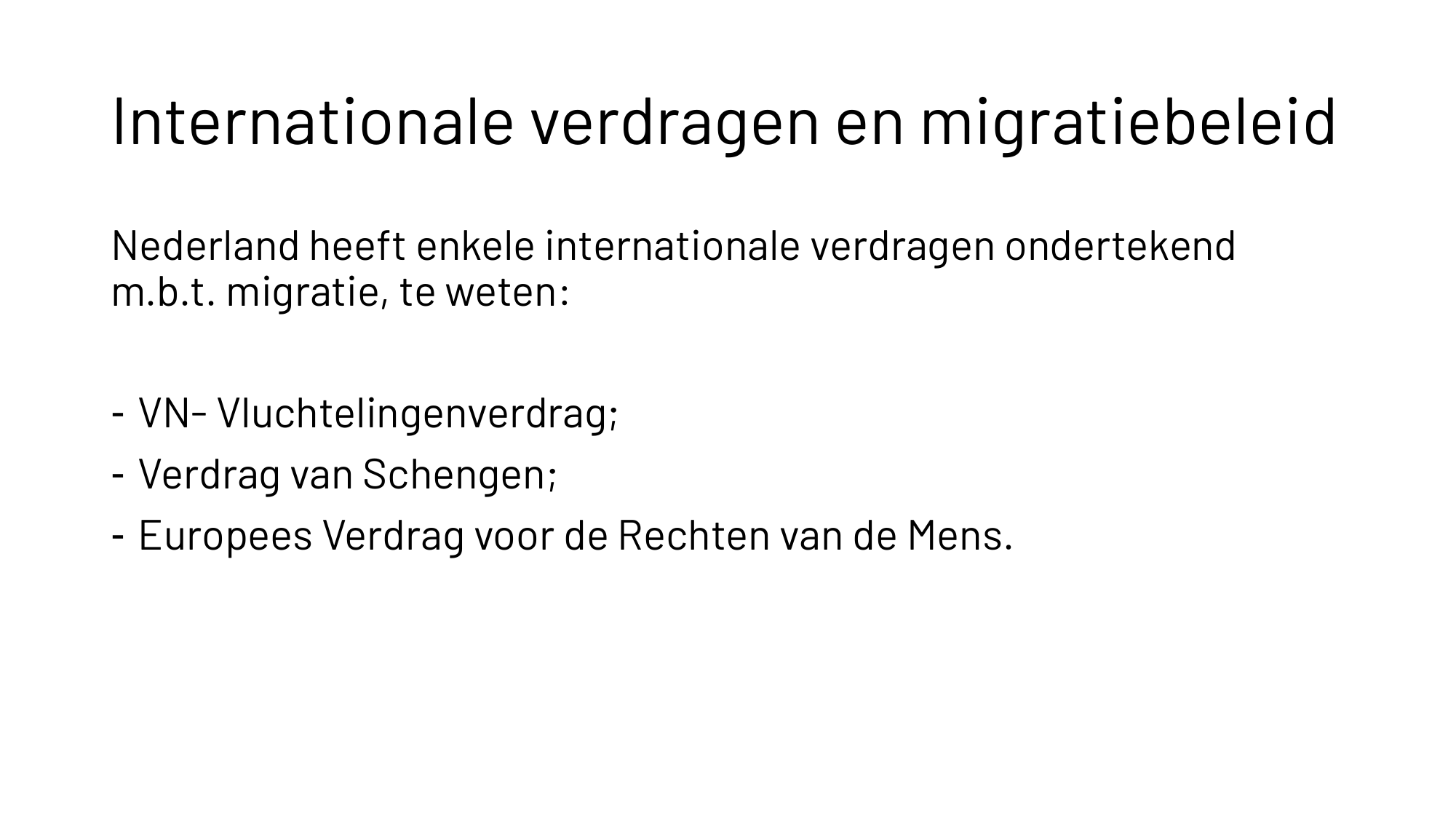

# Internationale verdragen en migratiebeleid
Nederland heeft enkele internationale verdragen ondertekend m.b.t. migratie, te weten:

VN- Vluchtelingenverdrag;
Verdrag van Schengen;
Europees Verdrag voor de Rechten van de Mens.